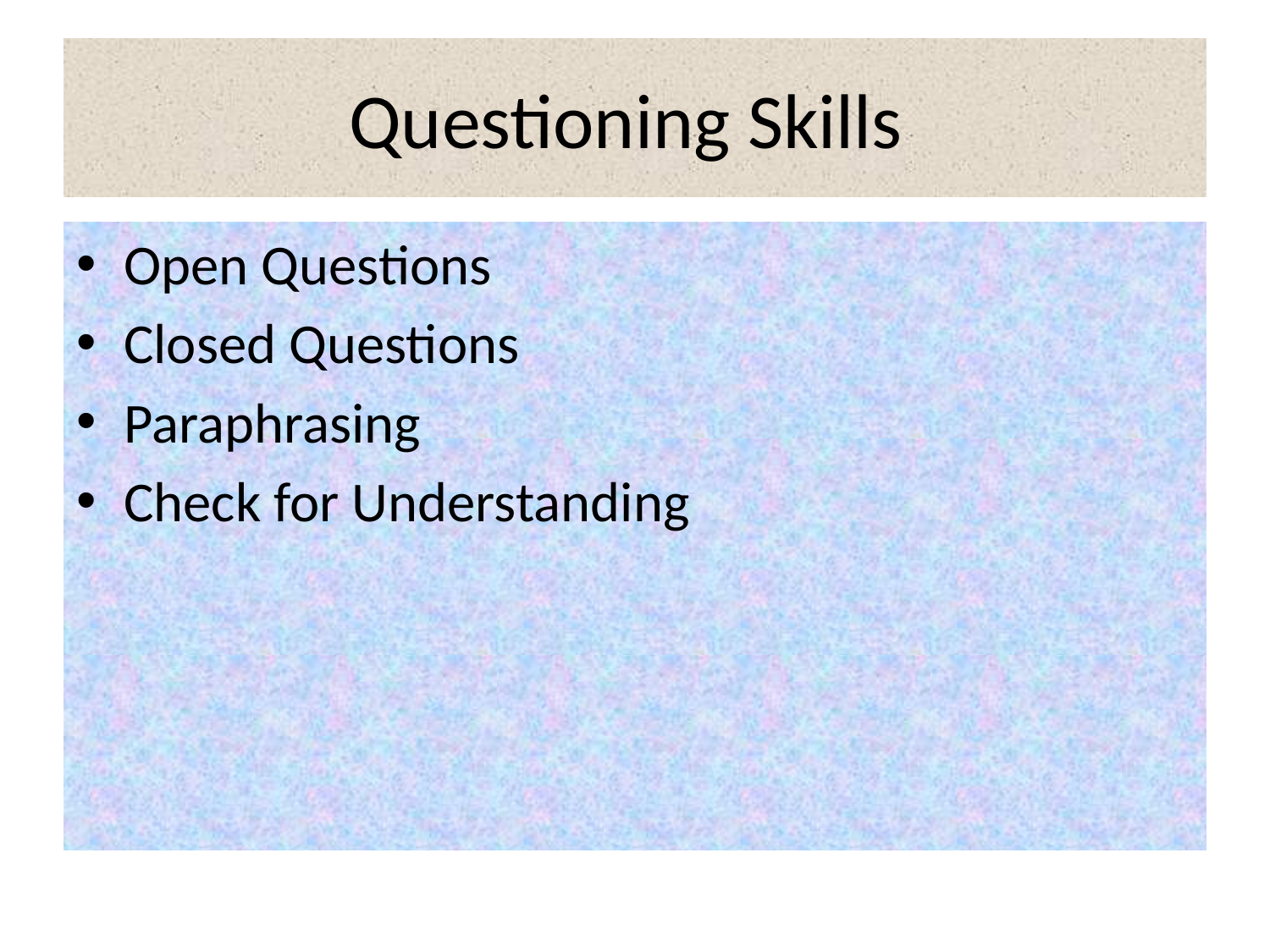

# Questioning Skills
Open Questions
Closed Questions
Paraphrasing
Check for Understanding